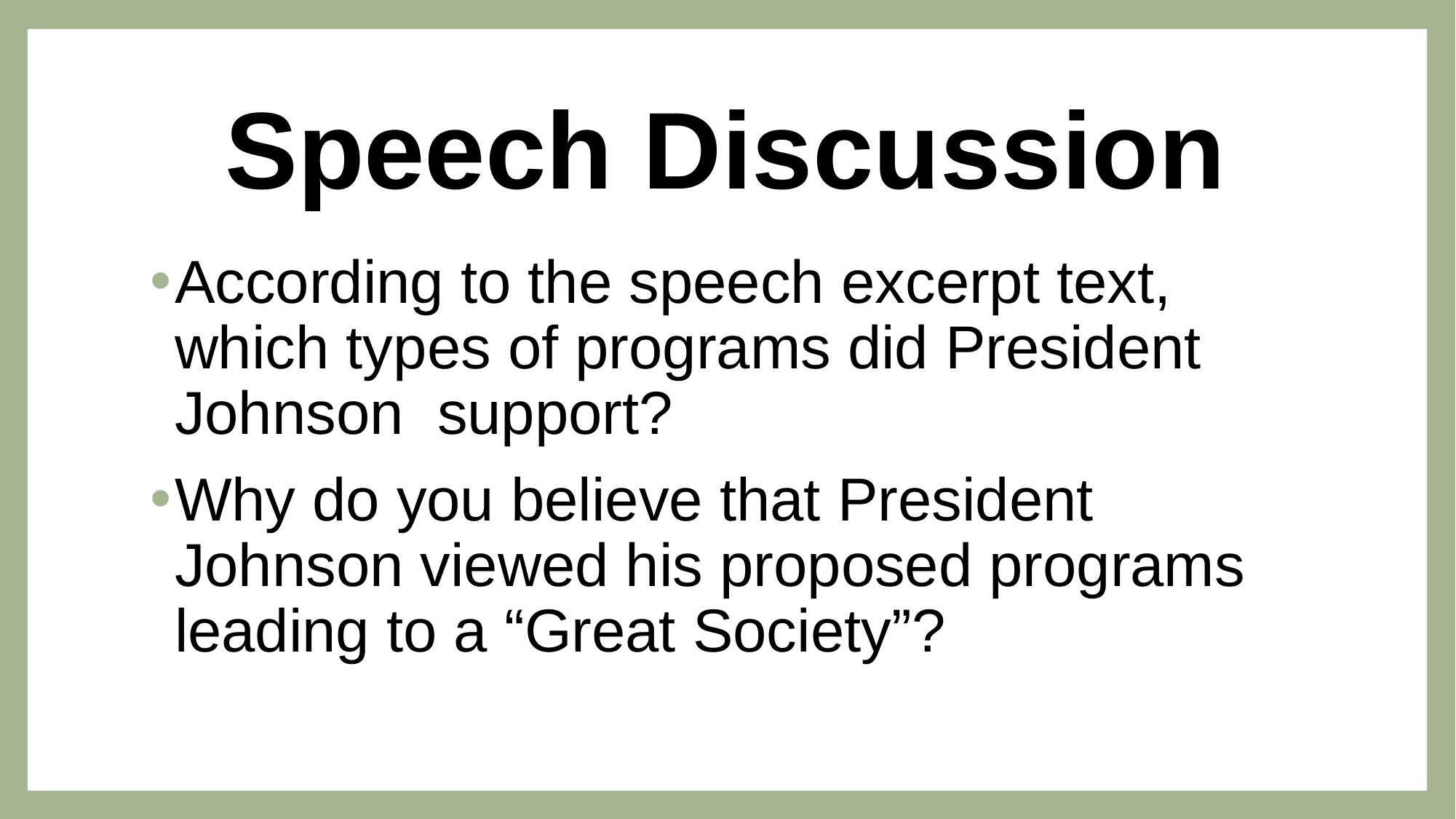

# Speech Discussion
According to the speech excerpt text, which types of programs did President Johnson  support?
Why do you believe that President Johnson viewed his proposed programs leading to a “Great Society”?